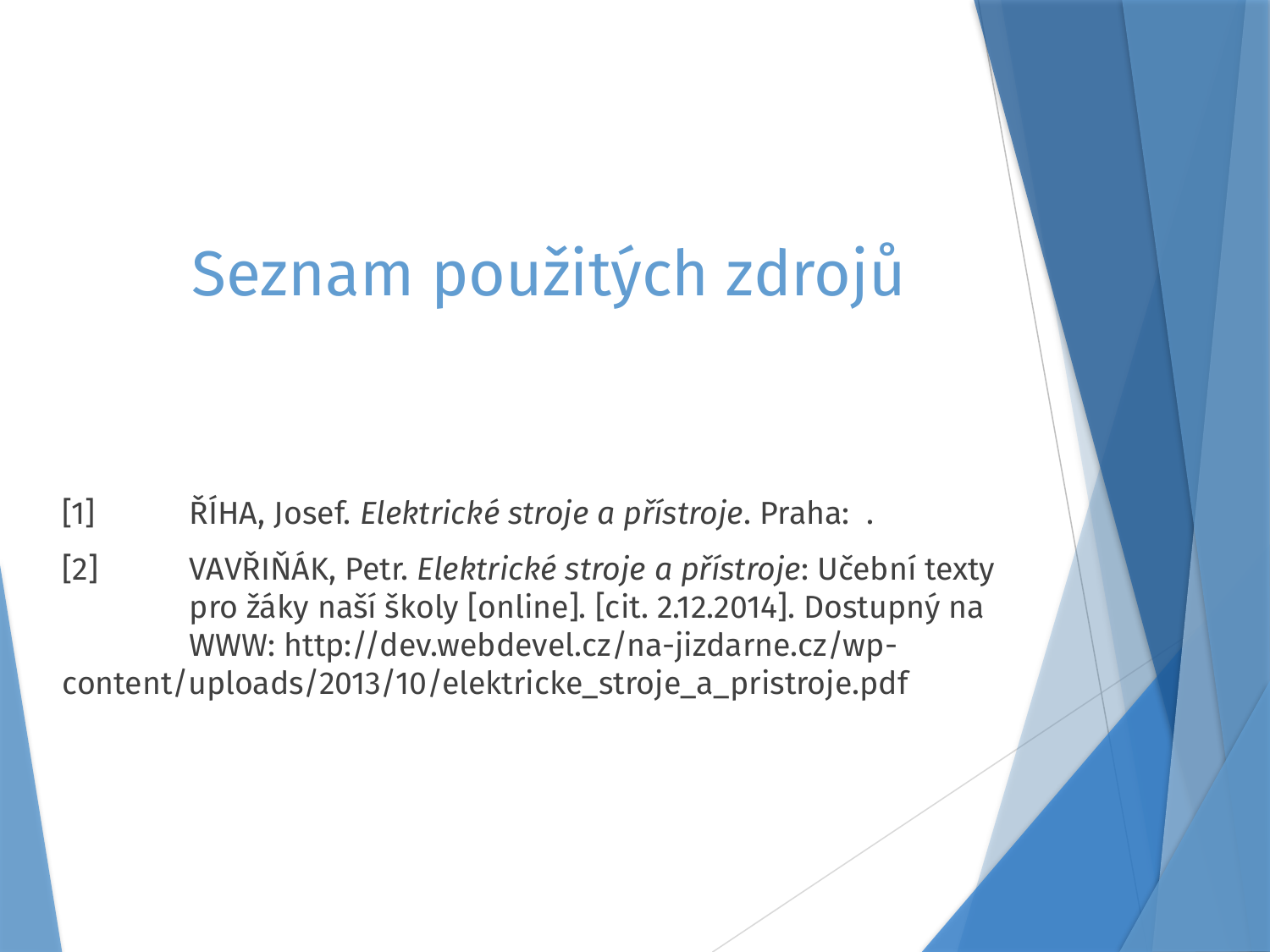

# Seznam použitých zdrojů
[1]	ŘÍHA, Josef. Elektrické stroje a přístroje. Praha:  .
[2]	VAVŘIŇÁK, Petr. Elektrické stroje a přístroje: Učební texty 	pro žáky naší školy [online]. [cit. 2.12.2014]. Dostupný na 	WWW: http://dev.webdevel.cz/na-jizdarne.cz/wp- 	content/uploads/2013/10/elektricke_stroje_a_pristroje.pdf